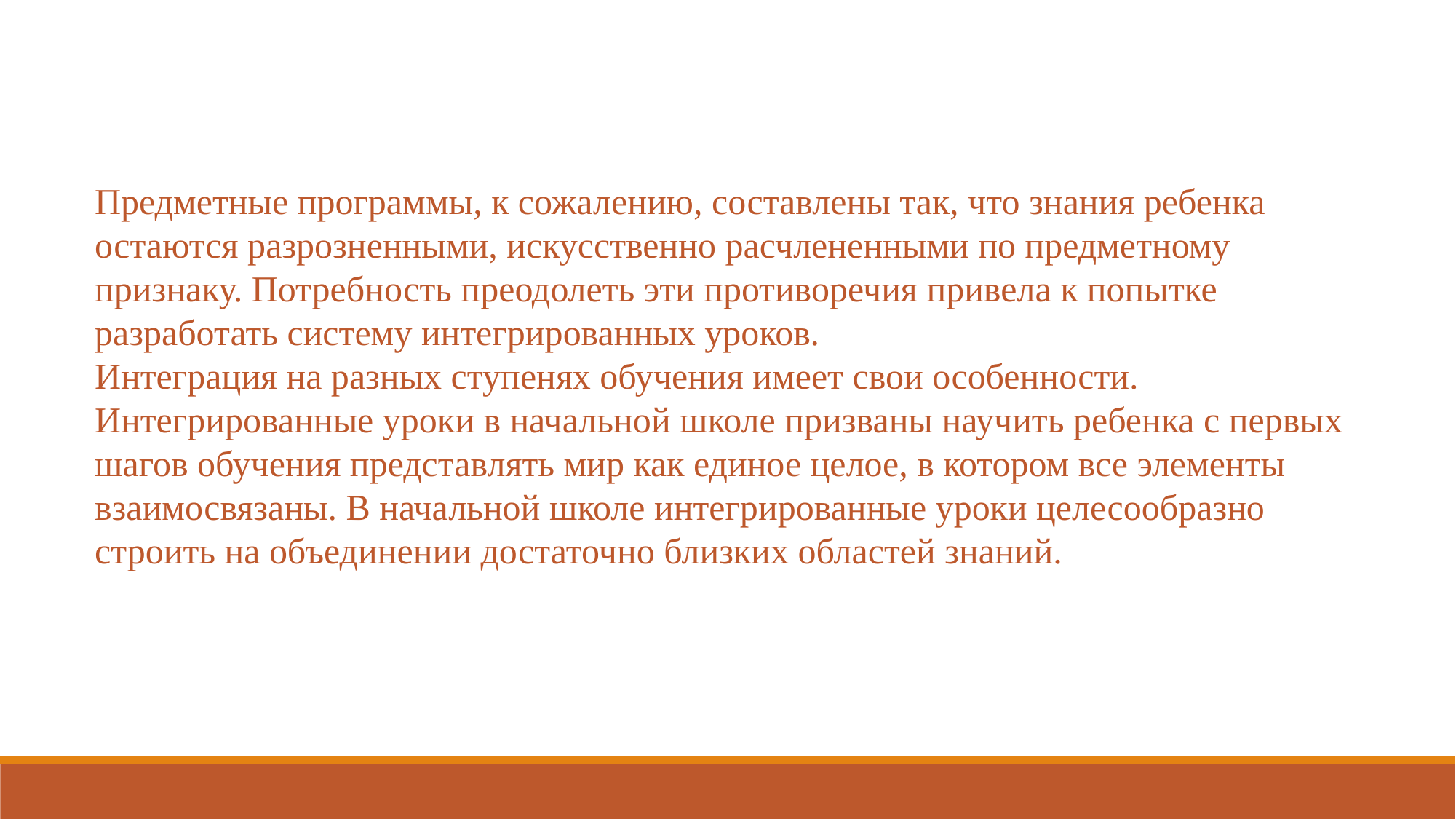

Предметные программы, к сожалению, составлены так, что знания ребенка остаются разрозненными, искусственно расчлененными по предметному признаку. Потребность преодолеть эти противоречия привела к попытке разработать систему интегрированных уроков.
Интеграция на разных ступенях обучения имеет свои особенности. Интегрированные уроки в начальной школе призваны научить ребенка с первых шагов обучения представлять мир как единое целое, в котором все элементы взаимосвязаны. В начальной школе интегрированные уроки целесообразно строить на объединении достаточно близких областей знаний.